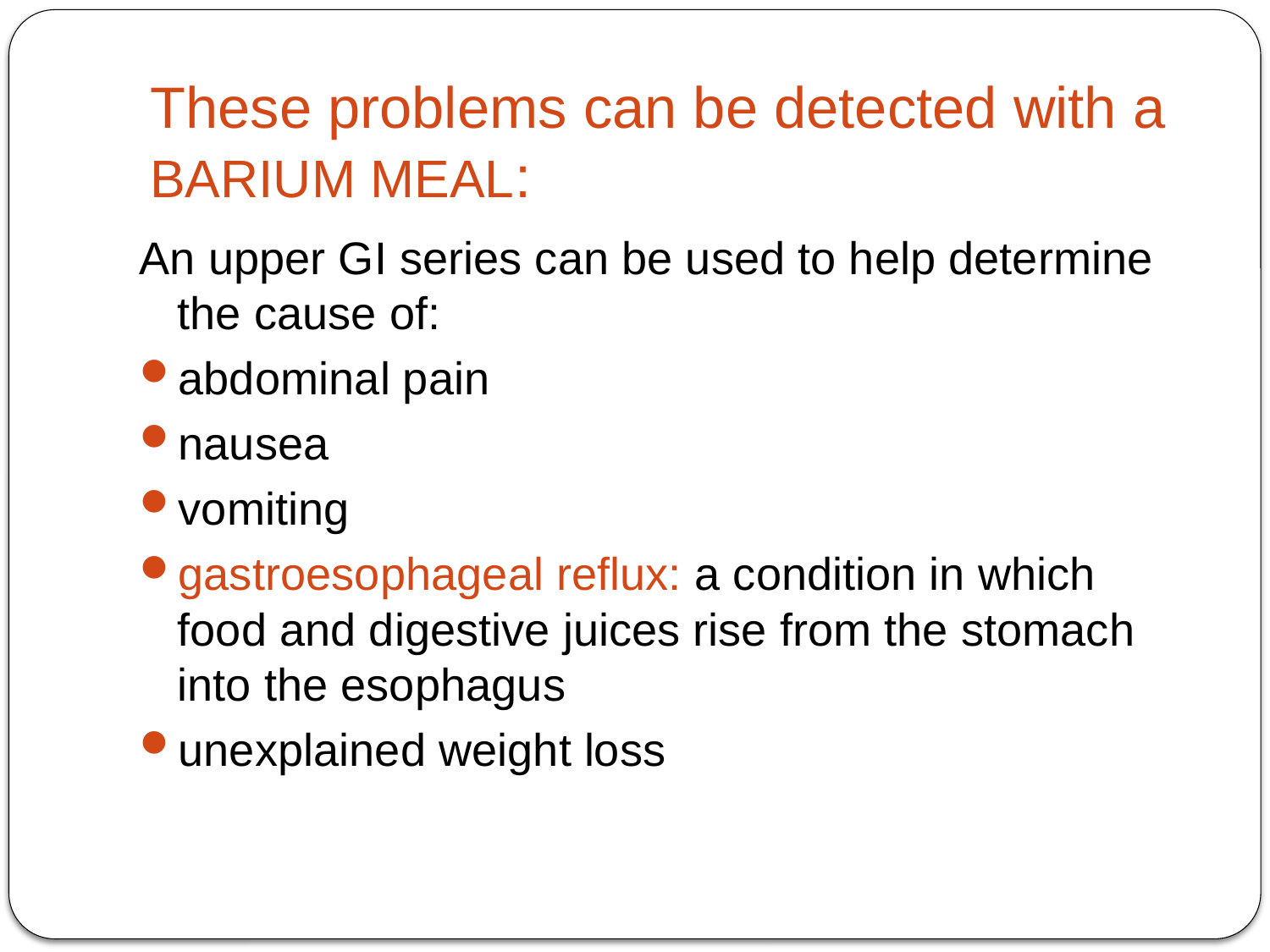

# These problems can be detected with a BARIUM MEAL:
An upper GI series can be used to help determine the cause of:
abdominal pain
nausea
vomiting
gastroesophageal reflux: a condition in which food and digestive juices rise from the stomach into the esophagus
unexplained weight loss